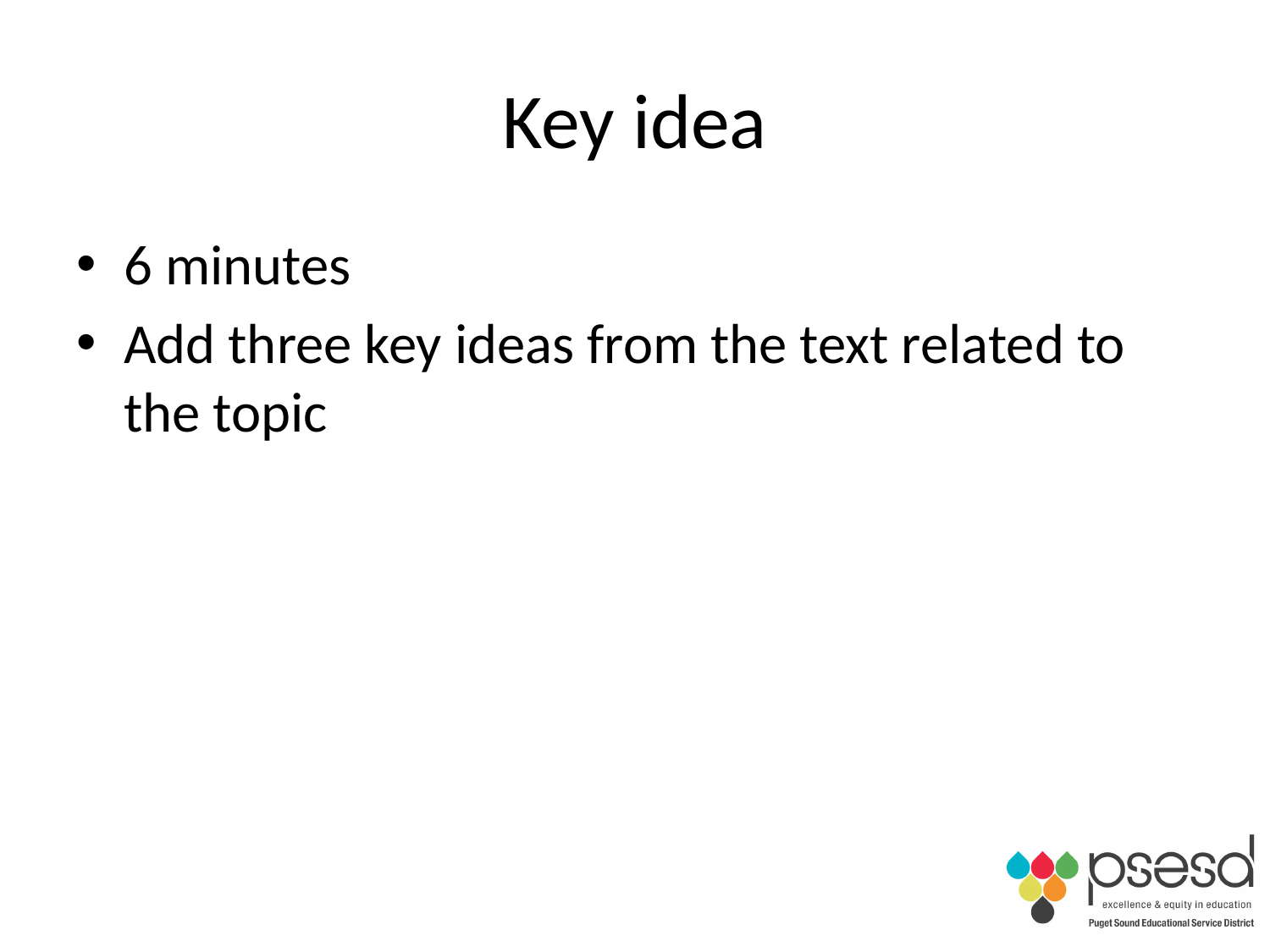

# Key idea
6 minutes
Add three key ideas from the text related to the topic